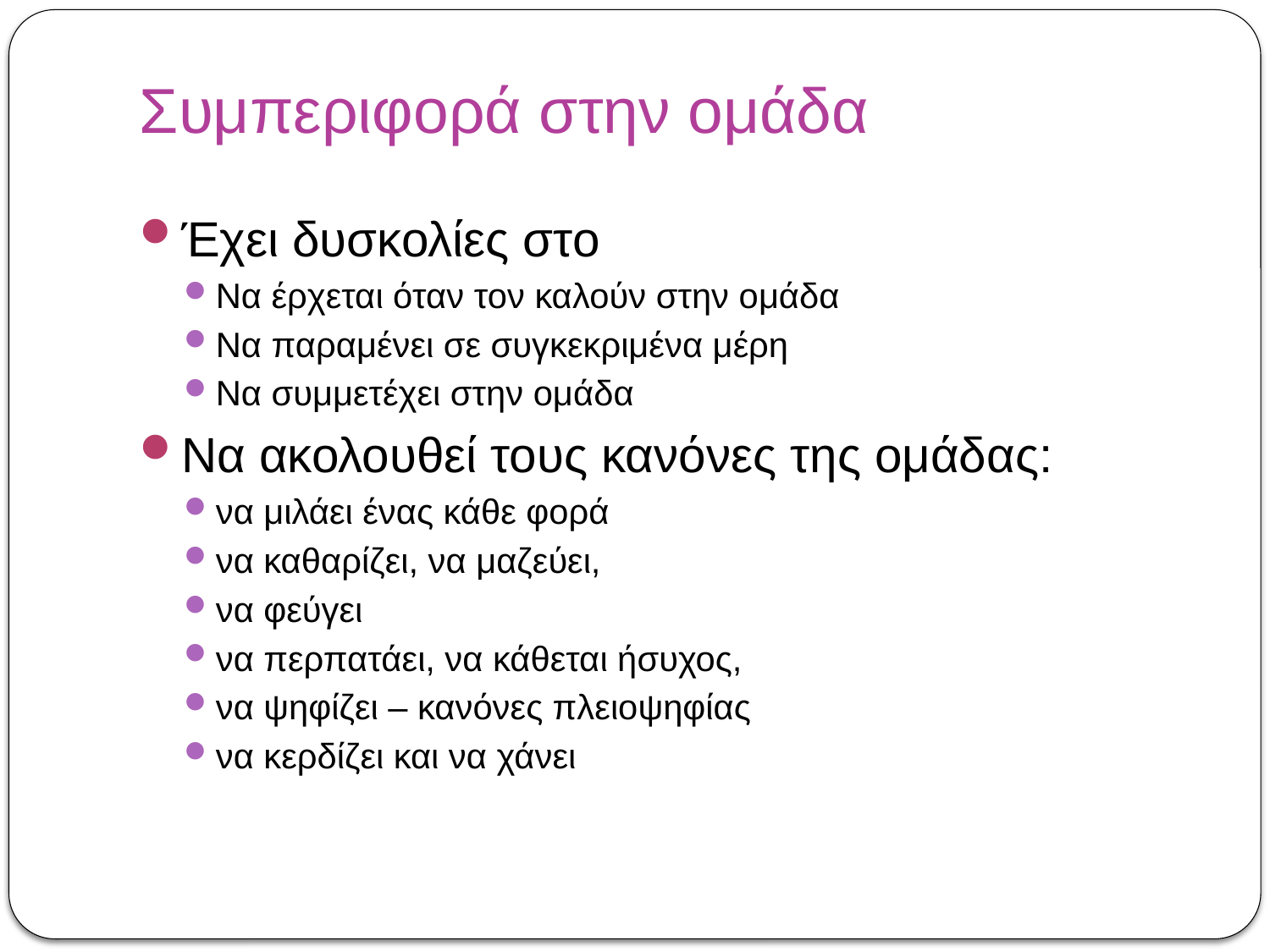

# Συμπεριφορά στην ομάδα
Έχει δυσκολίες στο
Να έρχεται όταν τον καλούν στην ομάδα
Να παραμένει σε συγκεκριμένα μέρη
Να συμμετέχει στην ομάδα
Να ακολουθεί τους κανόνες της ομάδας:
να μιλάει ένας κάθε φορά
να καθαρίζει, να μαζεύει,
να φεύγει
να περπατάει, να κάθεται ήσυχος,
να ψηφίζει – κανόνες πλειοψηφίας
να κερδίζει και να χάνει